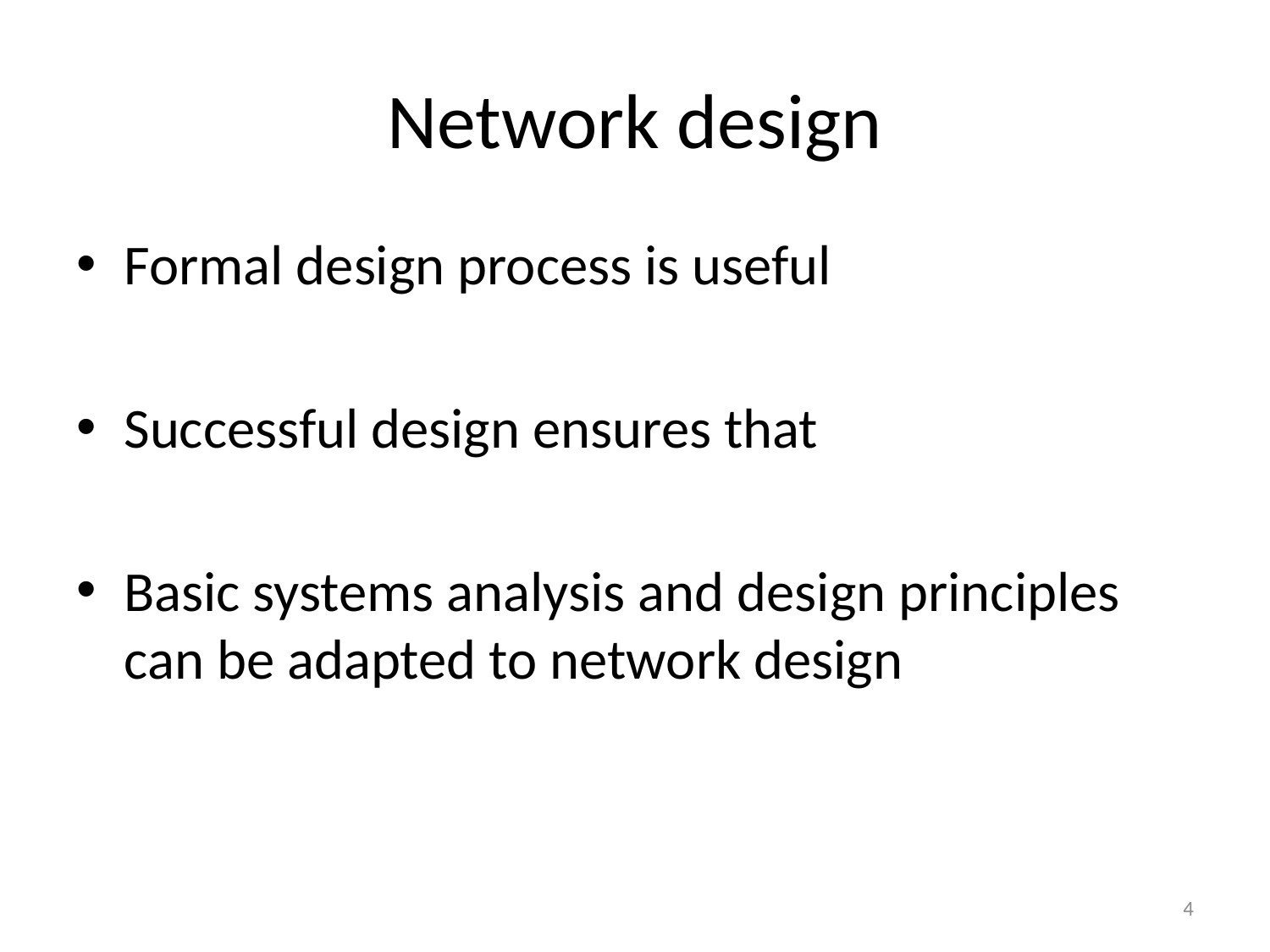

# Network design
Formal design process is useful

Successful design ensures that

Basic systems analysis and design principles can be adapted to network design
4